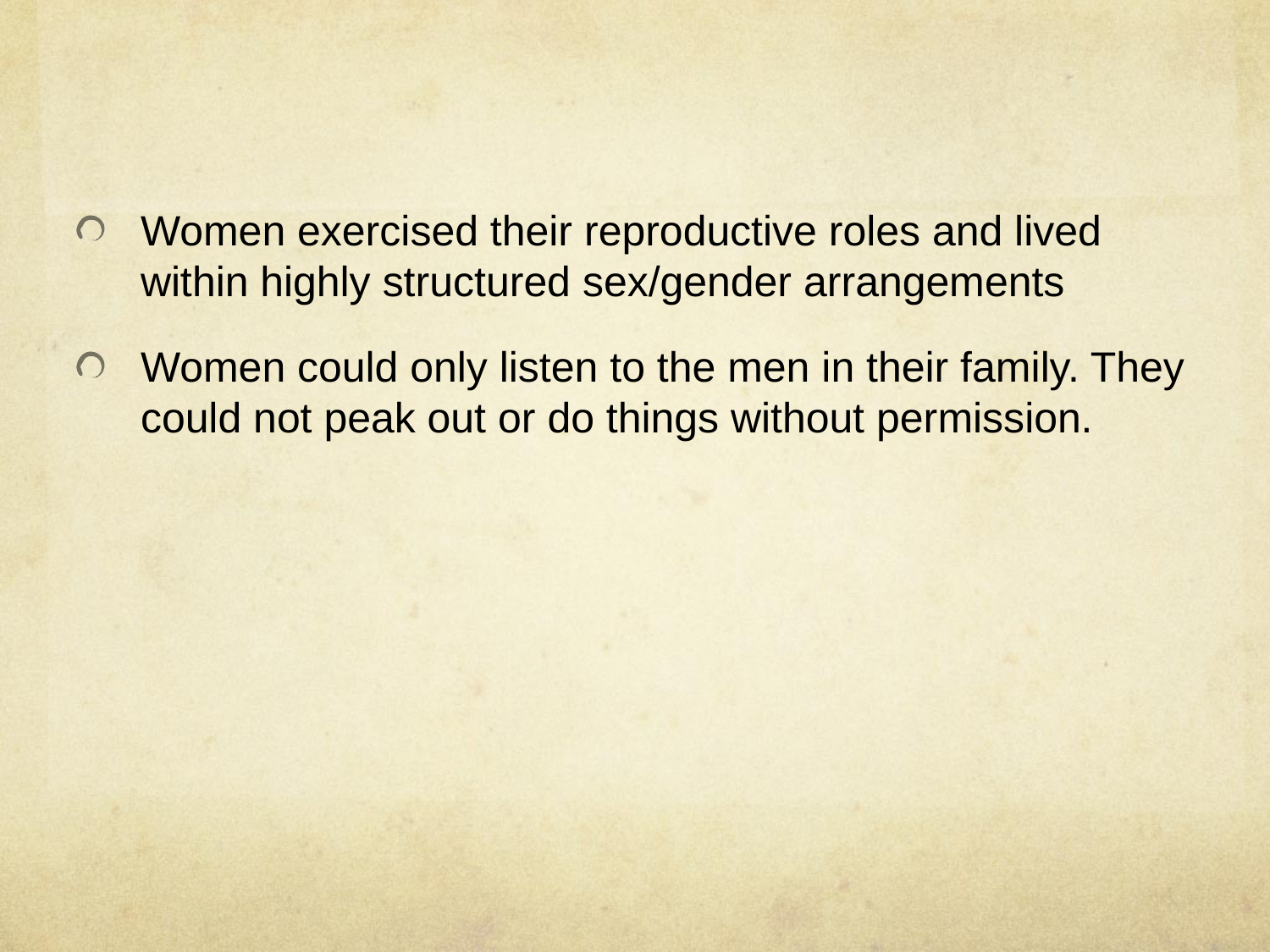

#
Women exercised their reproductive roles and lived within highly structured sex/gender arrangements
Women could only listen to the men in their family. They could not peak out or do things without permission.